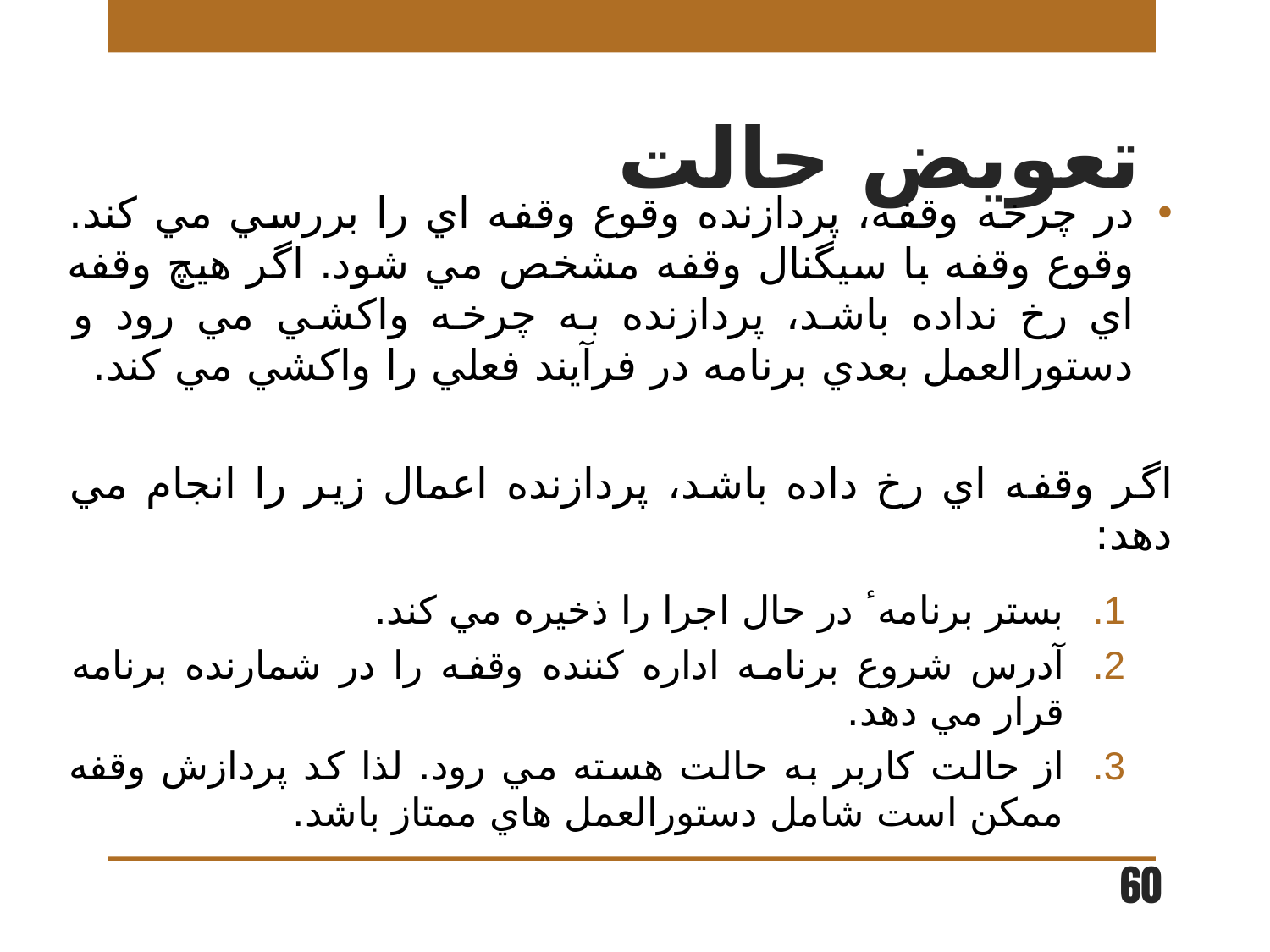

# تعويض حالت
در چرخه وقفه، پردازنده وقوع وقفه اي را بررسي مي كند. وقوع وقفه با سيگنال وقفه مشخص مي شود. اگر هيچ وقفه اي رخ نداده باشد، پردازنده به چرخه واكشي مي رود و دستورالعمل بعدي برنامه در فرآيند فعلي را واكشي مي كند.

اگر وقفه اي رخ داده باشد، پردازنده اعمال زير را انجام مي دهد:

بستر برنامهٴ در حال اجرا را ذخيره مي كند.
آدرس شروع برنامه اداره كننده وقفه را در شمارنده برنامه قرار مي دهد.
از حالت كاربر به حالت هسته مي رود. لذا كد پردازش وقفه ممكن است شامل دستورالعمل هاي ممتاز باشد.

60